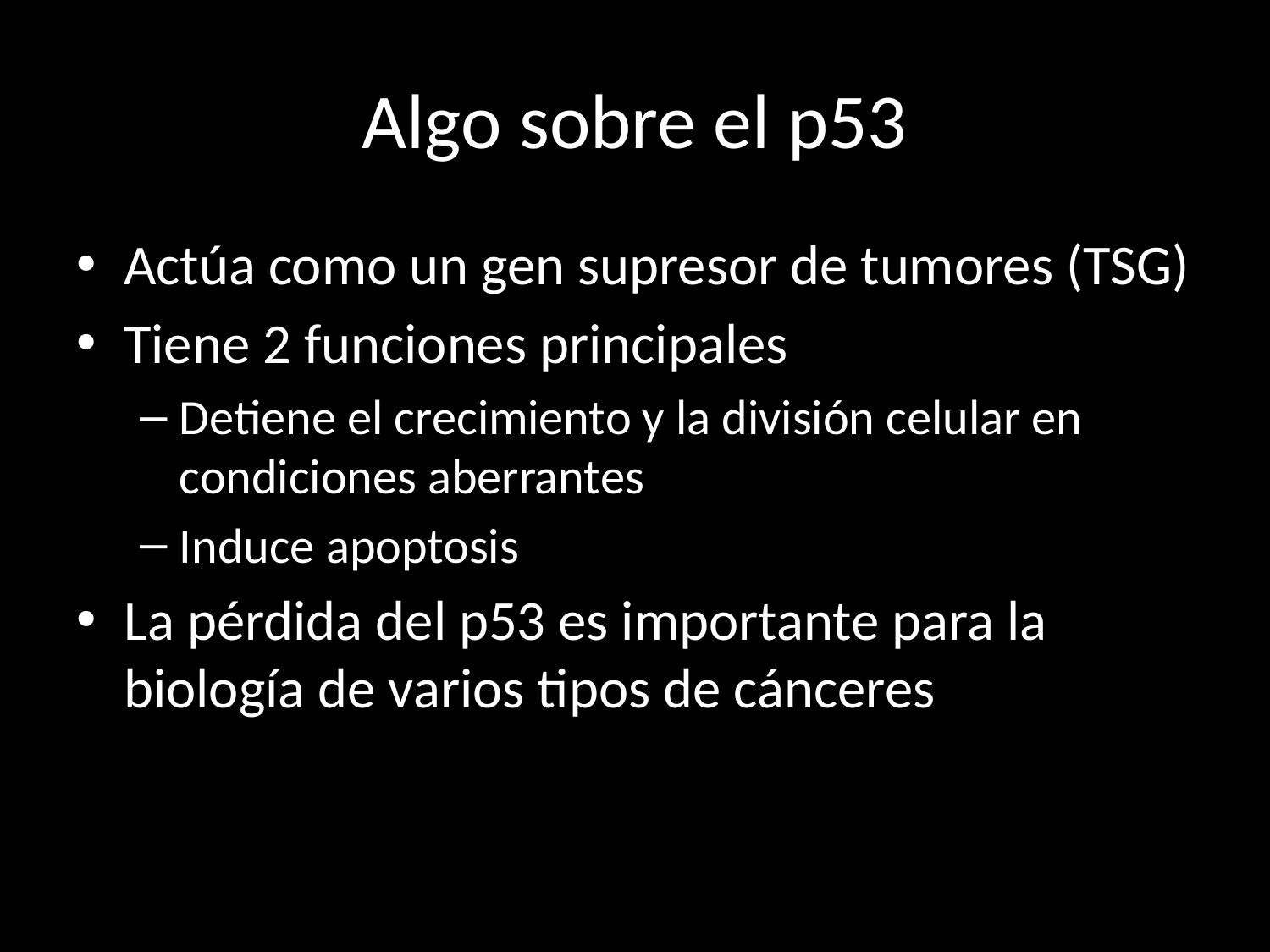

# Algo sobre el p53
Actúa como un gen supresor de tumores (TSG)
Tiene 2 funciones principales
Detiene el crecimiento y la división celular en condiciones aberrantes
Induce apoptosis
La pérdida del p53 es importante para la biología de varios tipos de cánceres